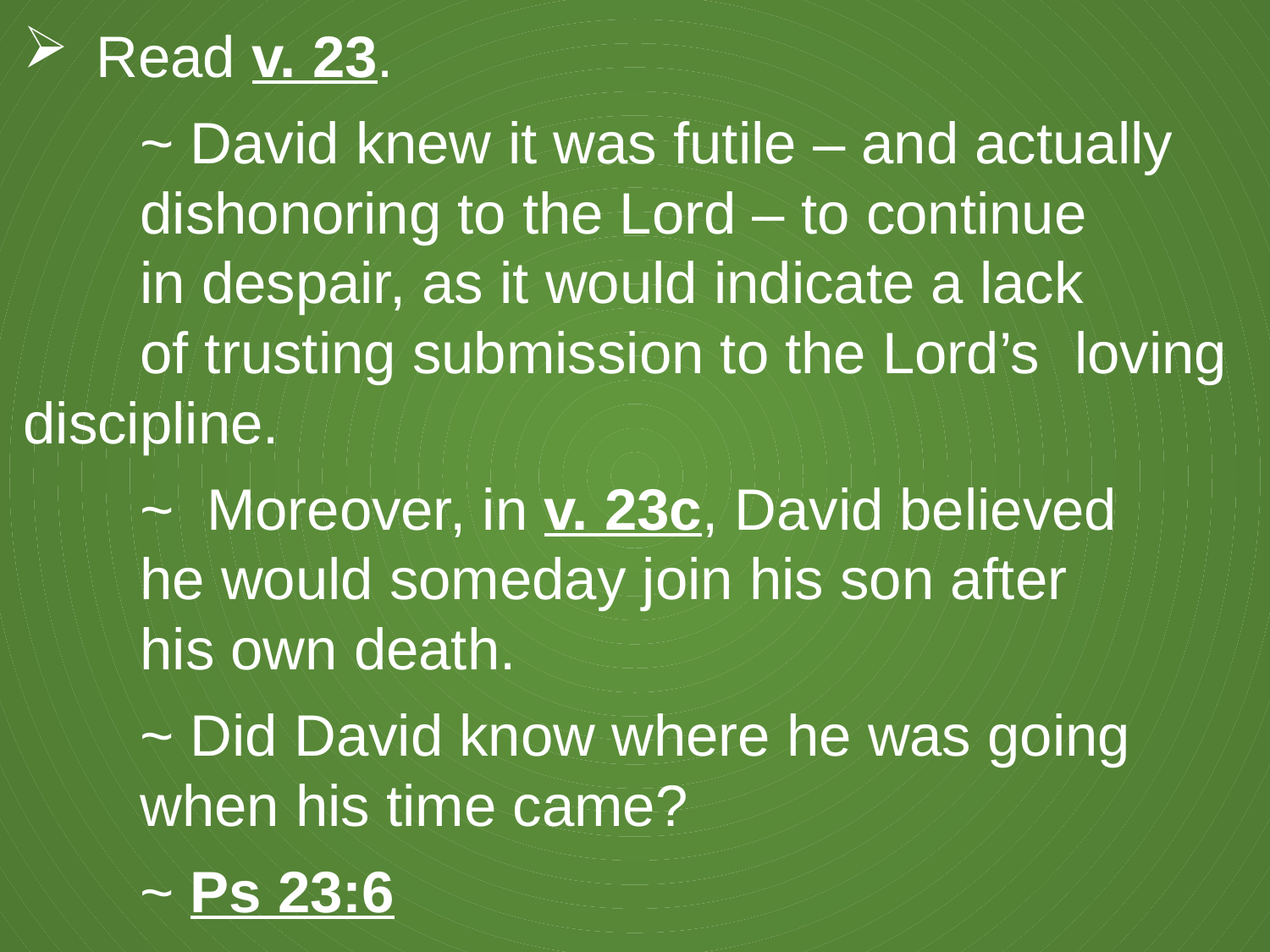

Read v. 23.
	~ David knew it was futile – and actually 			dishonoring to the Lord – to continue 			in despair, as it would indicate a lack 			of trusting submission to the Lord’s 				loving discipline.
	~  Moreover, in v. 23c, David believed 				he would someday join his son after 				his own death.
	~ Did David know where he was going 			when his time came?
	~ Ps 23:6